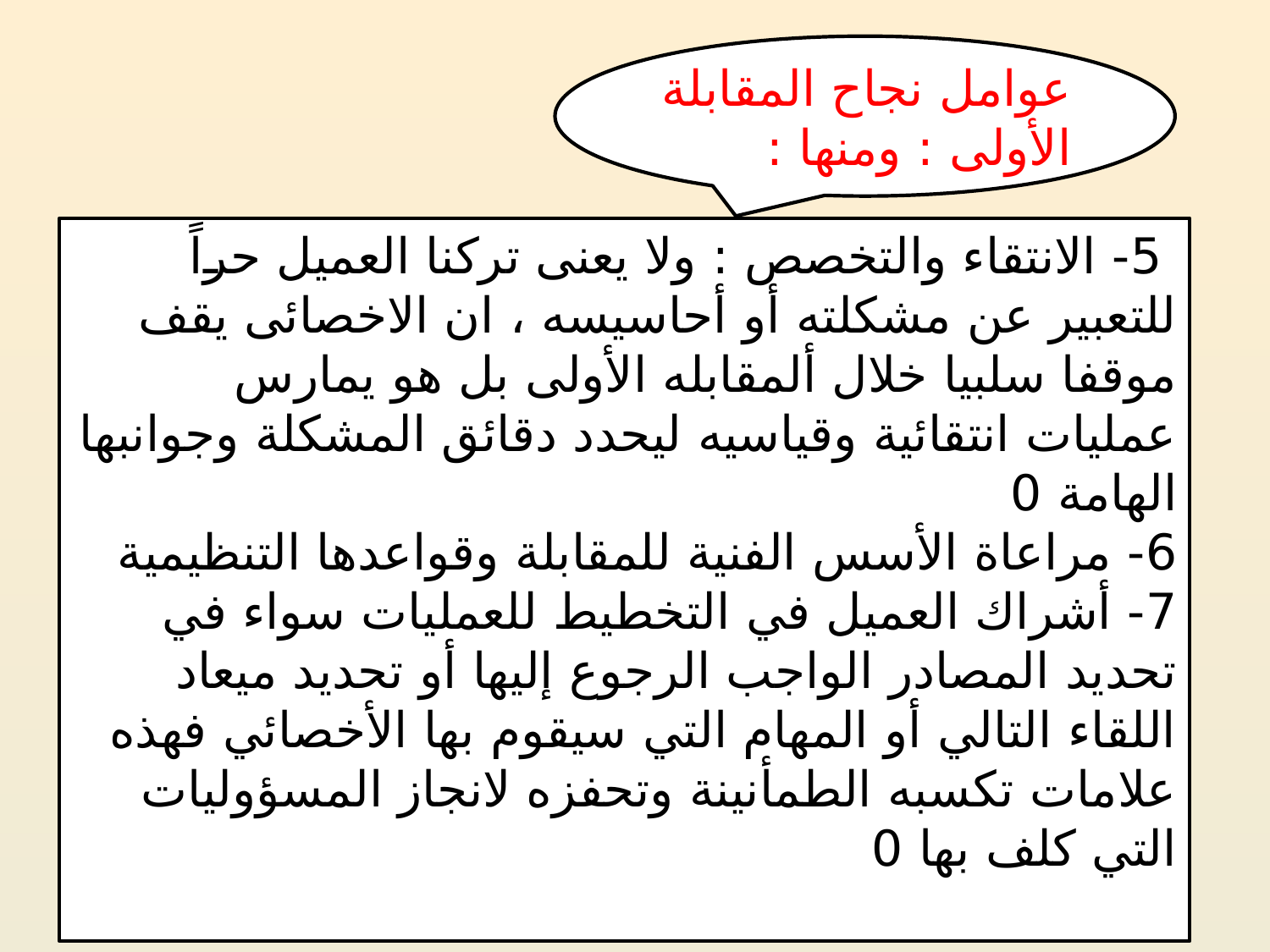

عوامل نجاح المقابلة الأولى : ومنها :
 5- الانتقاء والتخصص : ولا يعنى تركنا العميل حراً للتعبير عن مشكلته أو أحاسيسه ، ان الاخصائى يقف موقفا سلبيا خلال ألمقابله الأولى بل هو يمارس عمليات انتقائية وقياسيه ليحدد دقائق المشكلة وجوانبها الهامة 0
6- مراعاة الأسس الفنية للمقابلة وقواعدها التنظيمية
7- أشراك العميل في التخطيط للعمليات سواء في تحديد المصادر الواجب الرجوع إليها أو تحديد ميعاد اللقاء التالي أو المهام التي سيقوم بها الأخصائي فهذه علامات تكسبه الطمأنينة وتحفزه لانجاز المسؤوليات التي كلف بها 0